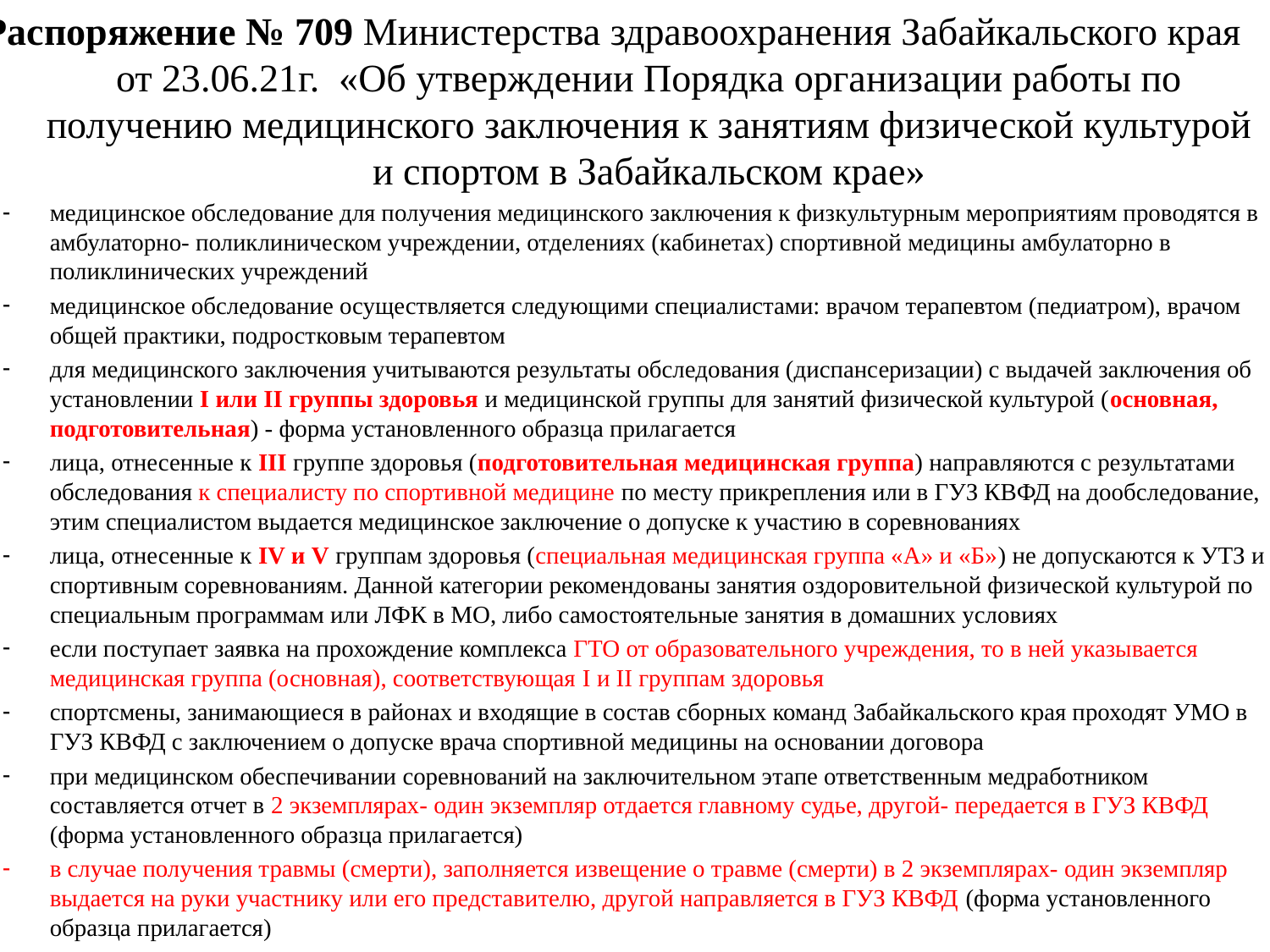

# Распоряжение № 709 Министерства здравоохранения Забайкальского края от 23.06.21г.  «Об утверждении Порядка организации работы по получению медицинского заключения к занятиям физической культурой и спортом в Забайкальском крае»

медицинское обследование для получения медицинского заключения к физкультурным мероприятиям проводятся в амбулаторно- поликлиническом учреждении, отделениях (кабинетах) спортивной медицины амбулаторно в поликлинических учреждений
медицинское обследование осуществляется следующими специалистами: врачом терапевтом (педиатром), врачом общей практики, подростковым терапевтом
для медицинского заключения учитываются результаты обследования (диспансеризации) с выдачей заключения об установлении I или II группы здоровья и медицинской группы для занятий физической культурой (основная, подготовительная) - форма установленного образца прилагается
лица, отнесенные к III группе здоровья (подготовительная медицинская группа) направляются с результатами обследования к специалисту по спортивной медицине по месту прикрепления или в ГУЗ КВФД на дообследование, этим специалистом выдается медицинское заключение о допуске к участию в соревнованиях
лица, отнесенные к IV и V группам здоровья (специальная медицинская группа «А» и «Б») не допускаются к УТЗ и спортивным соревнованиям. Данной категории рекомендованы занятия оздоровительной физической культурой по специальным программам или ЛФК в МО, либо самостоятельные занятия в домашних условиях
если поступает заявка на прохождение комплекса ГТО от образовательного учреждения, то в ней указывается медицинская группа (основная), соответствующая I и II группам здоровья
спортсмены, занимающиеся в районах и входящие в состав сборных команд Забайкальского края проходят УМО в ГУЗ КВФД с заключением о допуске врача спортивной медицины на основании договора
при медицинском обеспечивании соревнований на заключительном этапе ответственным медработником составляется отчет в 2 экземплярах- один экземпляр отдается главному судье, другой- передается в ГУЗ КВФД (форма установленного образца прилагается)
в случае получения травмы (смерти), заполняется извещение о травме (смерти) в 2 экземплярах- один экземпляр выдается на руки участнику или его представителю, другой направляется в ГУЗ КВФД (форма установленного образца прилагается)